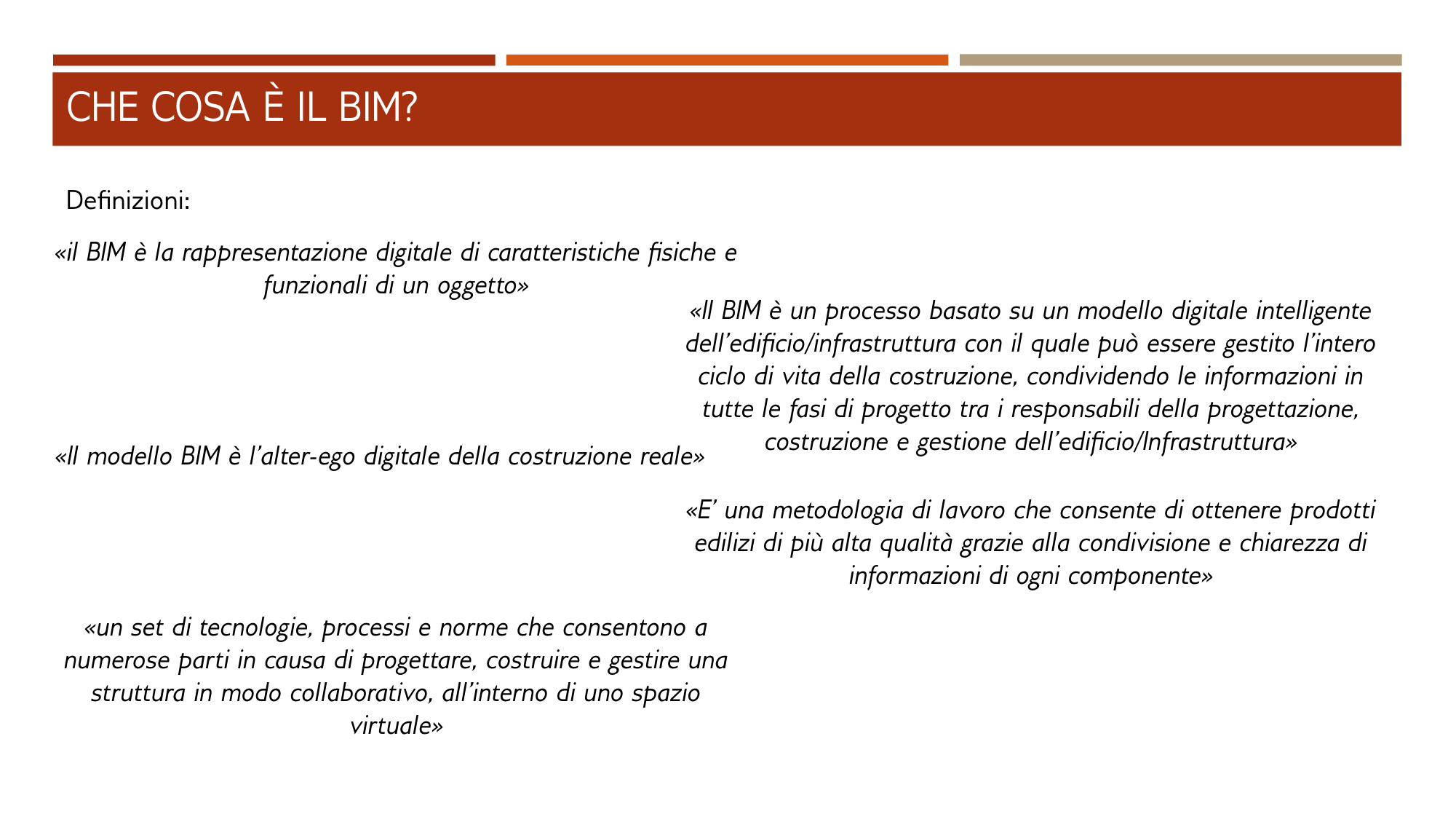

# Che cosa è il bim?
Definizioni:
«il BIM è la rappresentazione digitale di caratteristiche fisiche e funzionali di un oggetto»
«Il BIM è un processo basato su un modello digitale intelligente dell’edificio/infrastruttura con il quale può essere gestito l’intero ciclo di vita della costruzione, condividendo le informazioni in tutte le fasi di progetto tra i responsabili della progettazione, costruzione e gestione dell’edificio/Infrastruttura»
«Il modello BIM è l’alter-ego digitale della costruzione reale»
«E’ una metodologia di lavoro che consente di ottenere prodotti edilizi di più alta qualità grazie alla condivisione e chiarezza di informazioni di ogni componente»
«un set di tecnologie, processi e norme che consentono a numerose parti in causa di progettare, costruire e gestire una struttura in modo collaborativo, all’interno di uno spazio virtuale»